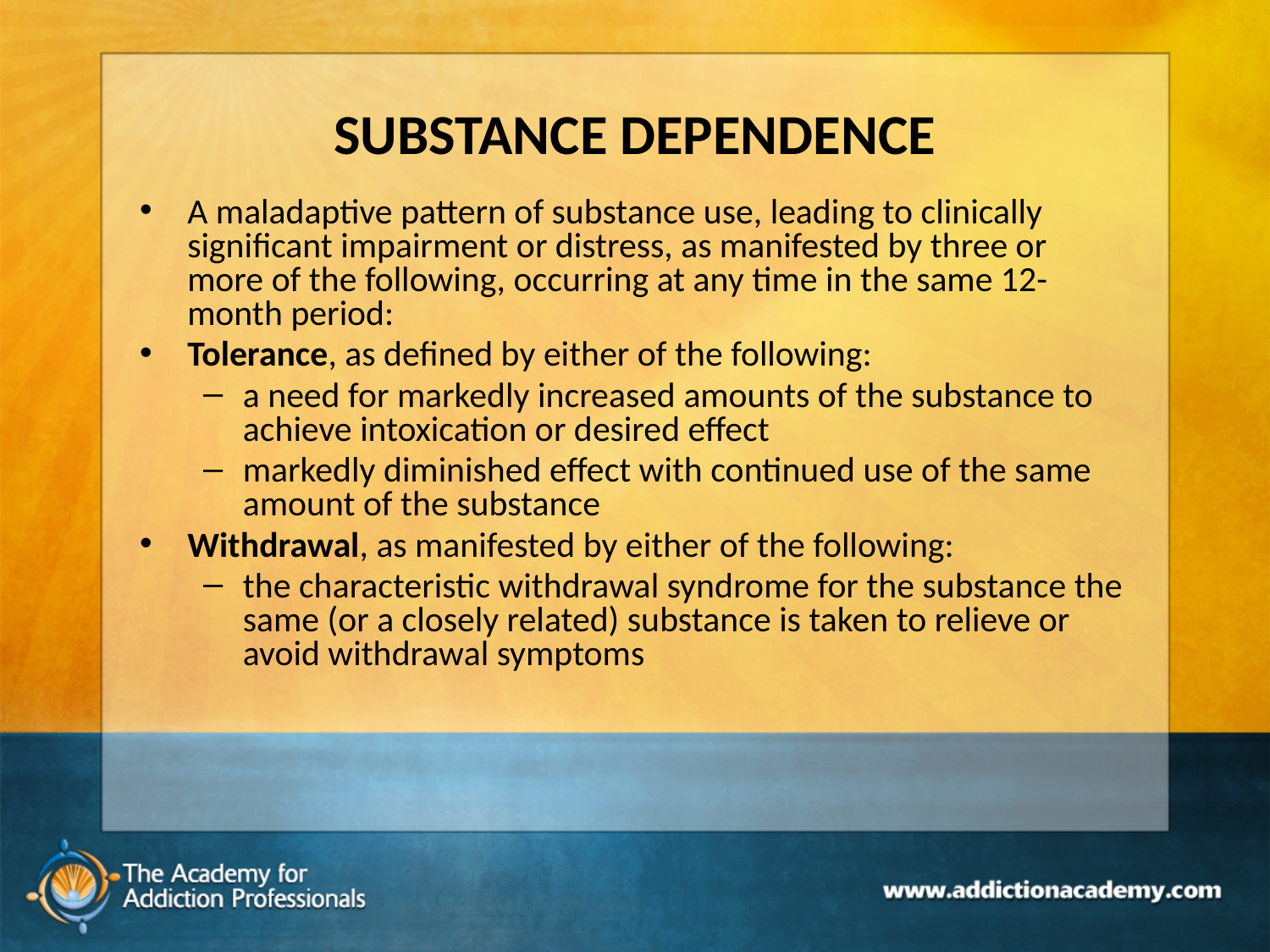

# SUBSTANCE DEPENDENCE
A maladaptive pattern of substance use, leading to clinically significant impairment or distress, as manifested by three or more of the following, occurring at any time in the same 12-month period:
Tolerance, as defined by either of the following:
a need for markedly increased amounts of the substance to achieve intoxication or desired effect
markedly diminished effect with continued use of the same amount of the substance
Withdrawal, as manifested by either of the following:
the characteristic withdrawal syndrome for the substance the same (or a closely related) substance is taken to relieve or avoid withdrawal symptoms